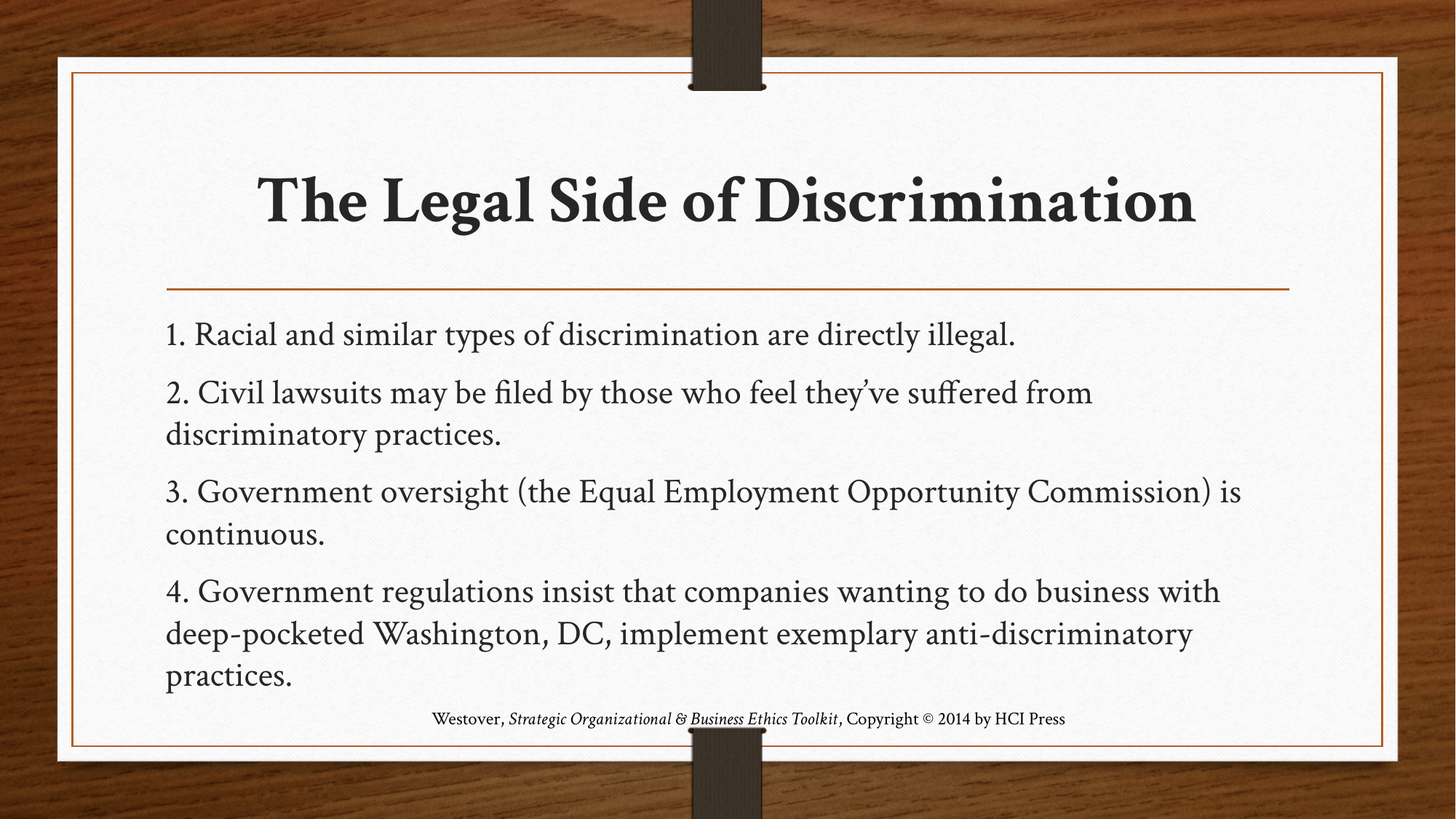

# The Legal Side of Discrimination
1. Racial and similar types of discrimination are directly illegal.
2. Civil lawsuits may be filed by those who feel they’ve suffered from discriminatory practices.
3. Government oversight (the Equal Employment Opportunity Commission) is continuous.
4. Government regulations insist that companies wanting to do business with deep-pocketed Washington, DC, implement exemplary anti-discriminatory practices.
Westover, Strategic Organizational & Business Ethics Toolkit, Copyright © 2014 by HCI Press